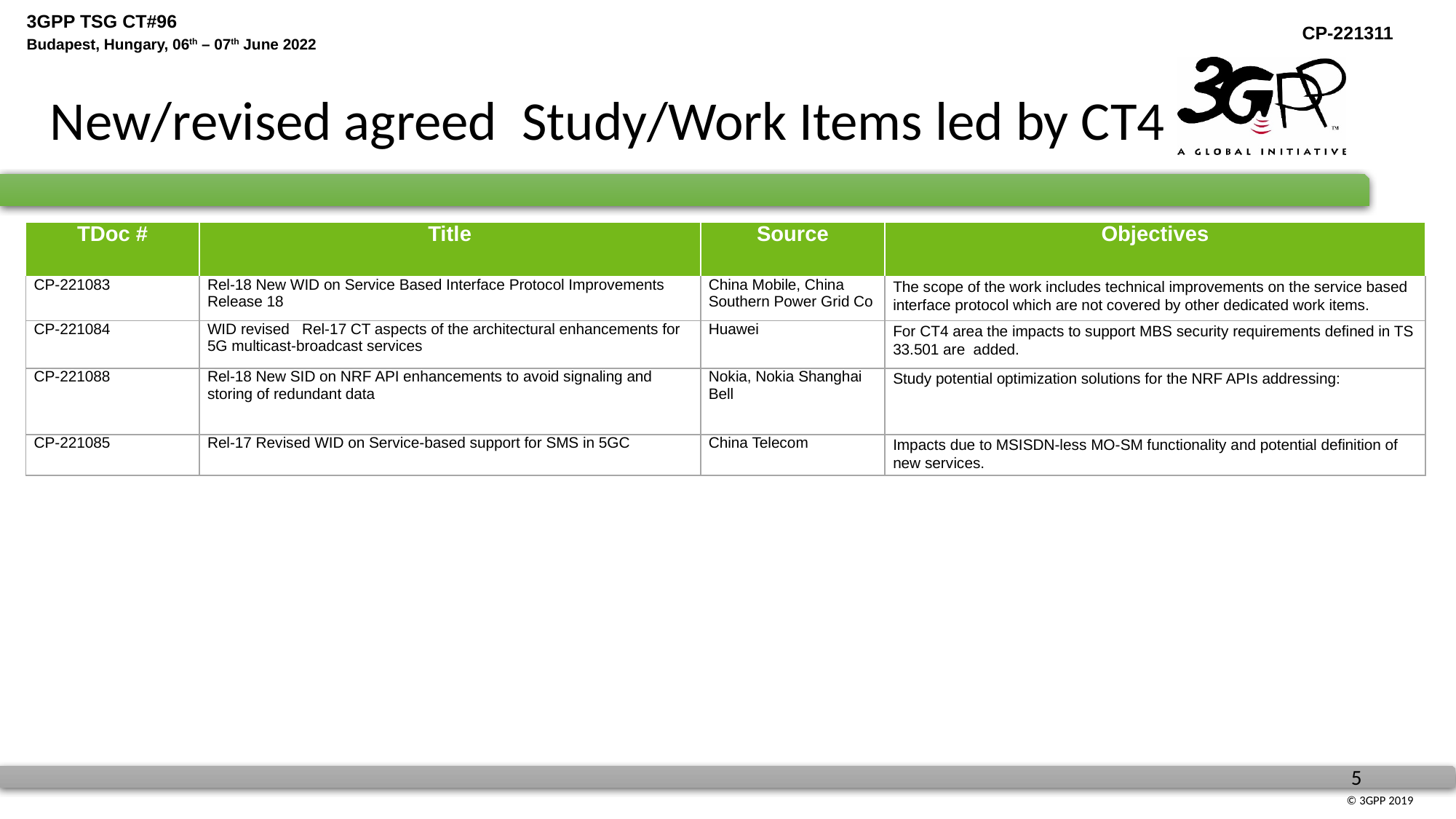

# New/revised agreed  Study/Work Items led by CT4
| TDoc # | Title | Source | Objectives |
| --- | --- | --- | --- |
| CP-221083 | Rel-18 New WID on Service Based Interface Protocol Improvements Release 18 | China Mobile, China Southern Power Grid Co | The scope of the work includes technical improvements on the service based interface protocol which are not covered by other dedicated work items. |
| CP-221084 | WID revised Rel-17 CT aspects of the architectural enhancements for 5G multicast-broadcast services | Huawei | For CT4 area the impacts to support MBS security requirements defined in TS 33.501 are added. |
| CP-221088 | Rel-18 New SID on NRF API enhancements to avoid signaling and storing of redundant data | Nokia, Nokia Shanghai Bell | Study potential optimization solutions for the NRF APIs addressing: |
| CP-221085 | Rel-17 Revised WID on Service-based support for SMS in 5GC | China Telecom | Impacts due to MSISDN-less MO-SM functionality and potential definition of new services. |